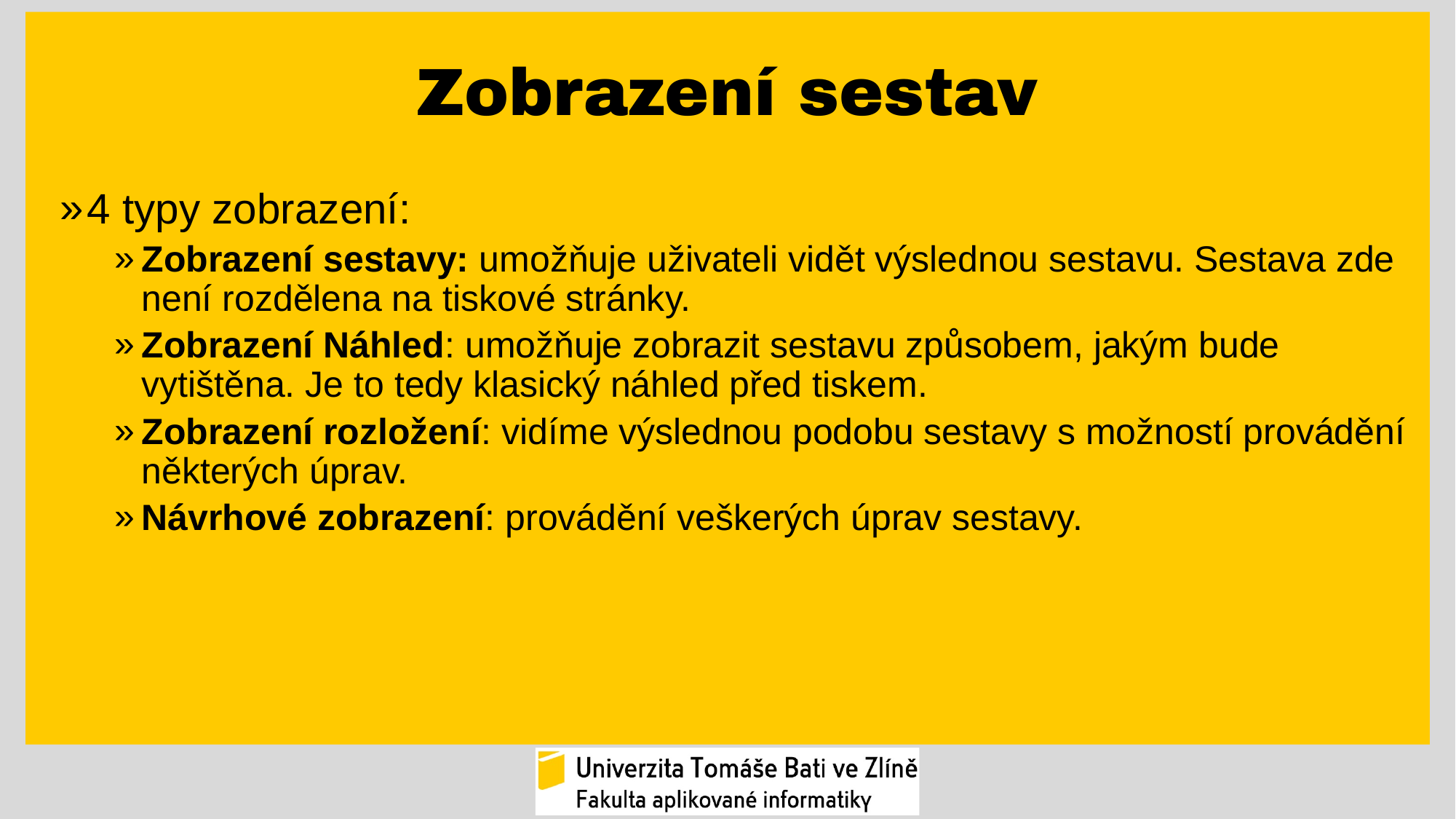

# Zobrazení sestav
4 typy zobrazení:
Zobrazení sestavy: umožňuje uživateli vidět výslednou sestavu. Sestava zde není rozdělena na tiskové stránky.
Zobrazení Náhled: umožňuje zobrazit sestavu způsobem, jakým bude vytištěna. Je to tedy klasický náhled před tiskem.
Zobrazení rozložení: vidíme výslednou podobu sestavy s možností provádění některých úprav.
Návrhové zobrazení: provádění veškerých úprav sestavy.